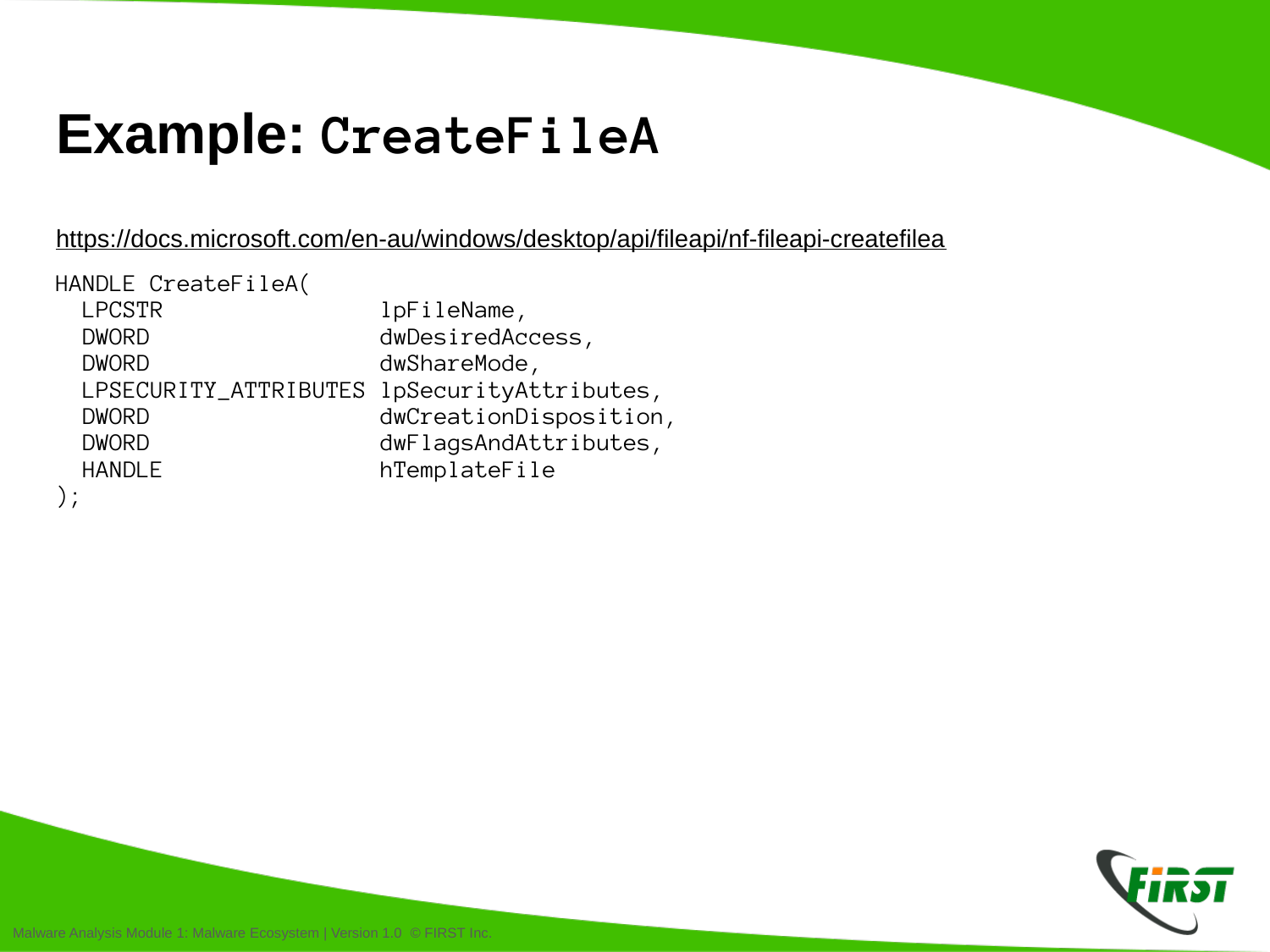

# Example: CreateFileA
https://docs.microsoft.com/en-au/windows/desktop/api/fileapi/nf-fileapi-createfilea
HANDLE CreateFileA(
  LPCSTR                lpFileName,
  DWORD                 dwDesiredAccess,
  DWORD                 dwShareMode,
  LPSECURITY_ATTRIBUTES lpSecurityAttributes,
  DWORD                 dwCreationDisposition,
  DWORD                 dwFlagsAndAttributes,
  HANDLE                hTemplateFile
);